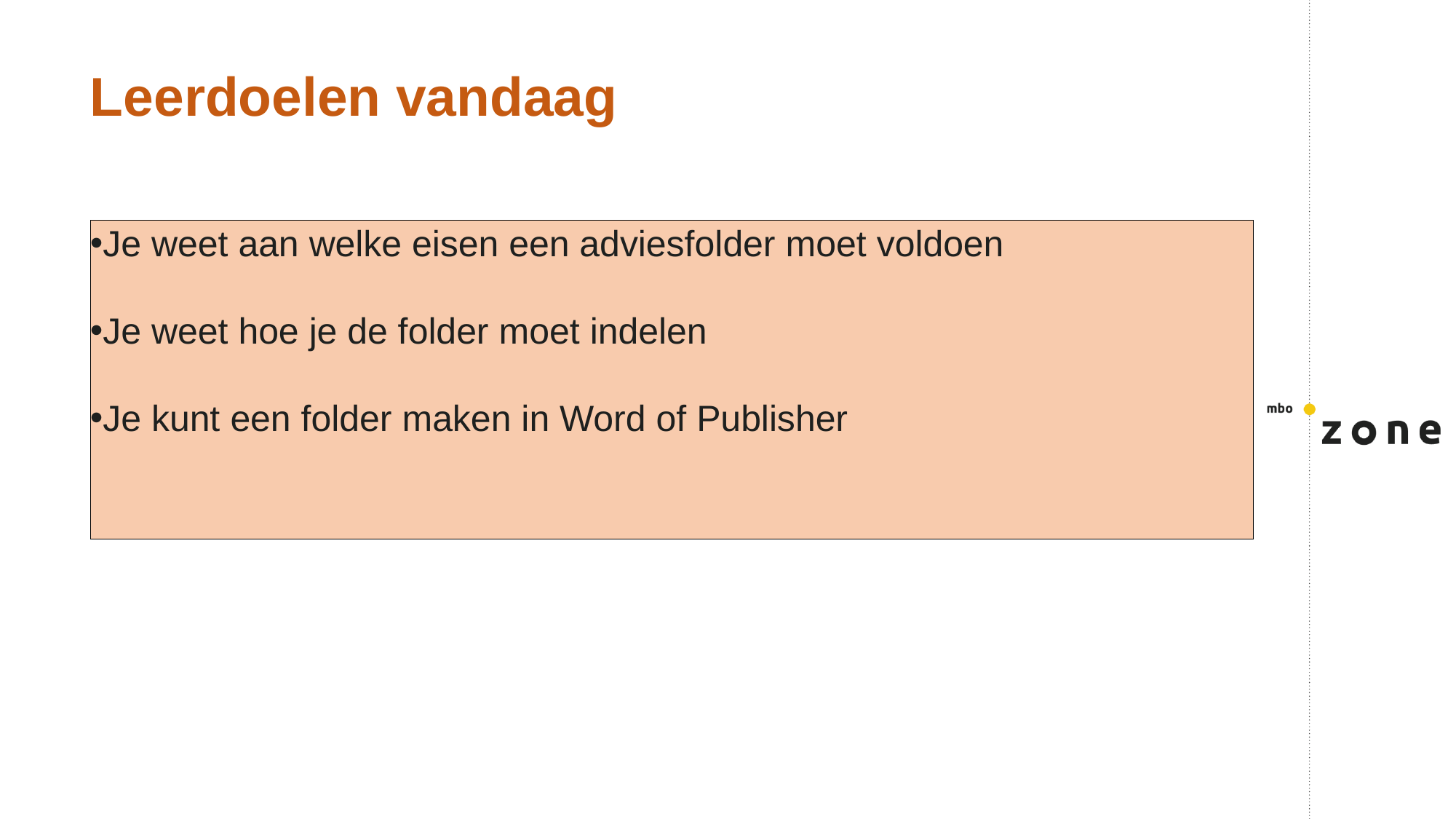

# Leerdoelen vandaag
Je weet aan welke eisen een adviesfolder moet voldoen

Je weet hoe je de folder moet indelen

Je kunt een folder maken in Word of Publisher